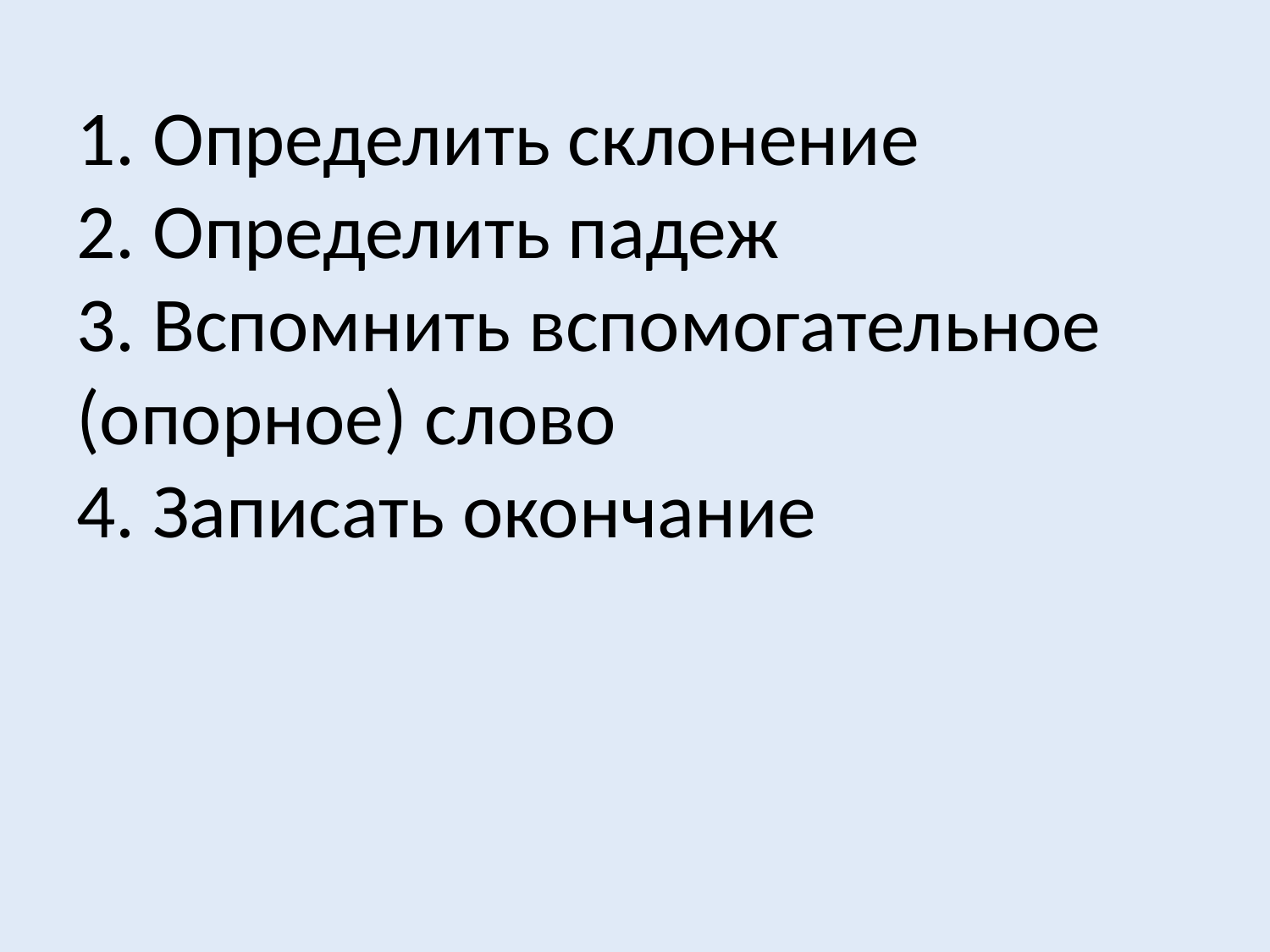

# 1. Определить склонение 2. Определить падеж 3. Вспомнить вспомогательное (опорное) слово 4. Записать окончание